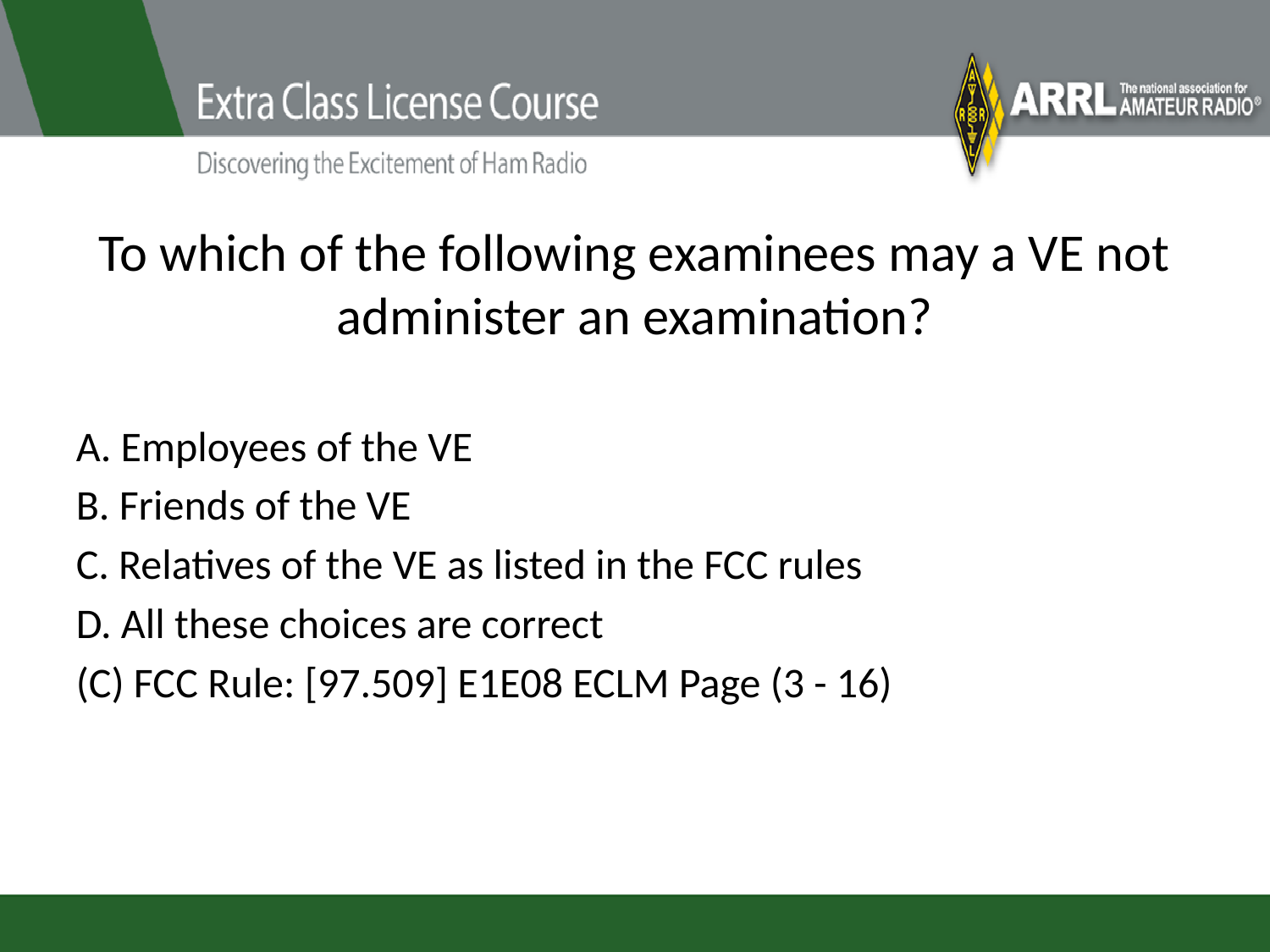

# To which of the following examinees may a VE not administer an examination?
A. Employees of the VE
B. Friends of the VE
C. Relatives of the VE as listed in the FCC rules
D. All these choices are correct
(C) FCC Rule: [97.509] E1E08 ECLM Page (3 - 16)